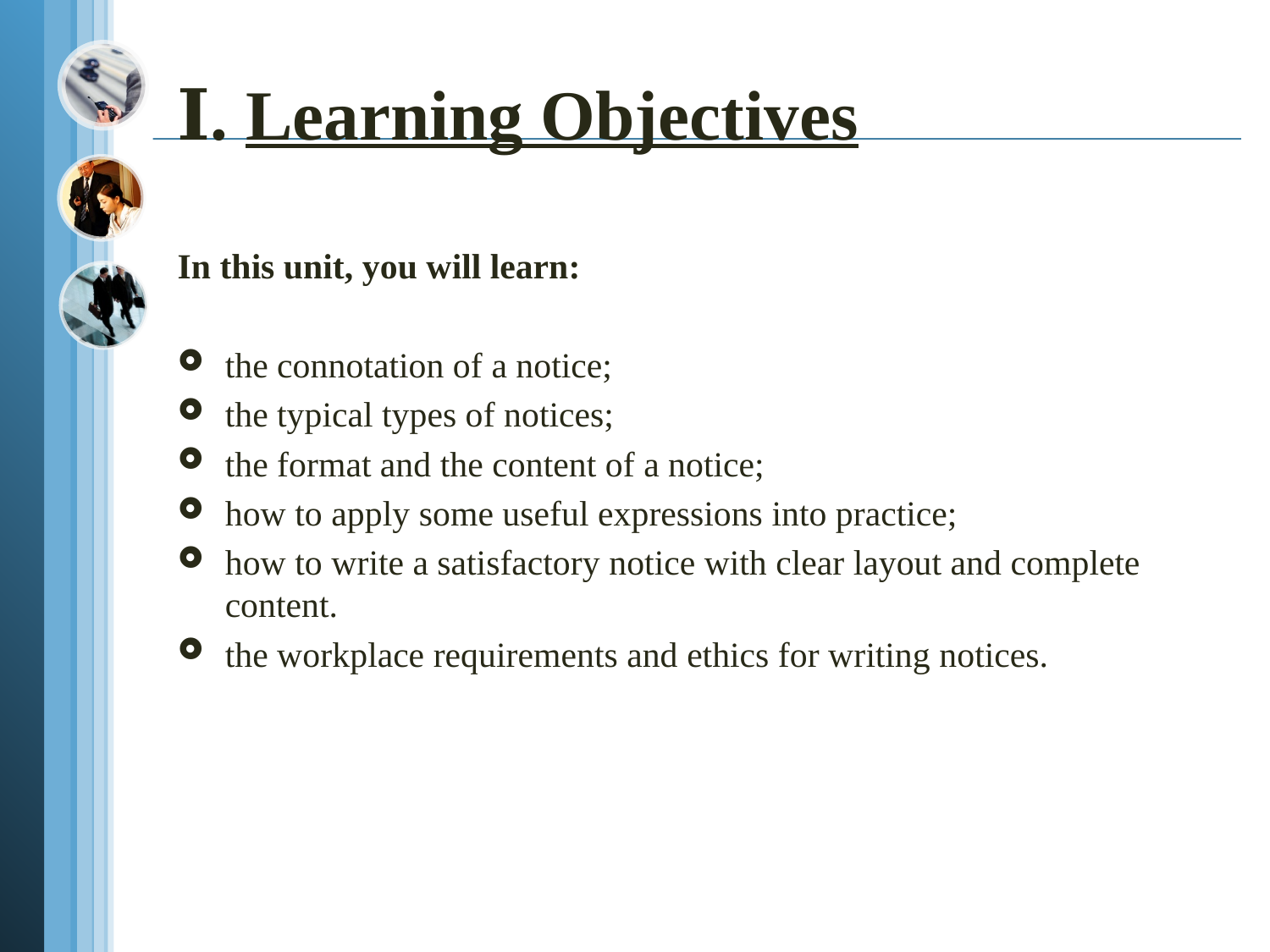

# Ⅰ. Learning Objectives
In this unit, you will learn:

the connotation of a notice;
the typical types of notices;
the format and the content of a notice;
how to apply some useful expressions into practice;
how to write a satisfactory notice with clear layout and complete content.
the workplace requirements and ethics for writing notices.